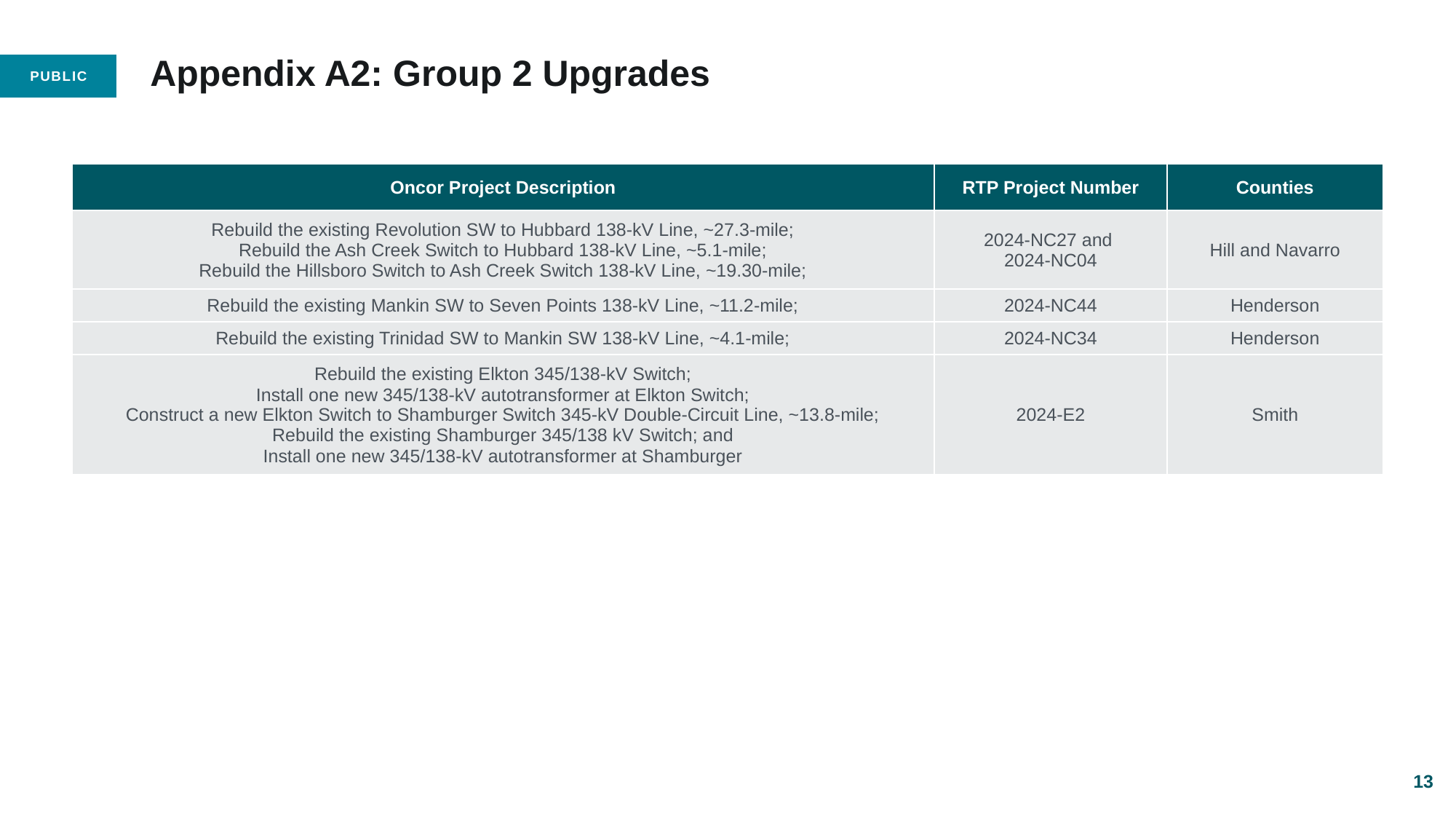

# Appendix A2: Group 2 Upgrades
| Oncor Project Description | RTP Project Number | Counties |
| --- | --- | --- |
| Rebuild the existing Revolution SW to Hubbard 138-kV Line, ~27.3-mile; Rebuild the Ash Creek Switch to Hubbard 138-kV Line, ~5.1-mile; Rebuild the Hillsboro Switch to Ash Creek Switch 138-kV Line, ~19.30-mile; | 2024-NC27 and 2024-NC04 | Hill and Navarro |
| Rebuild the existing Mankin SW to Seven Points 138-kV Line, ~11.2-mile; | 2024-NC44 | Henderson |
| Rebuild the existing Trinidad SW to Mankin SW 138-kV Line, ~4.1-mile; | 2024-NC34 | Henderson |
| Rebuild the existing Elkton 345/138-kV Switch; Install one new 345/138-kV autotransformer at Elkton Switch; Construct a new Elkton Switch to Shamburger Switch 345-kV Double-Circuit Line, ~13.8-mile; Rebuild the existing Shamburger 345/138 kV Switch; and Install one new 345/138-kV autotransformer at Shamburger | 2024-E2 | Smith |
13